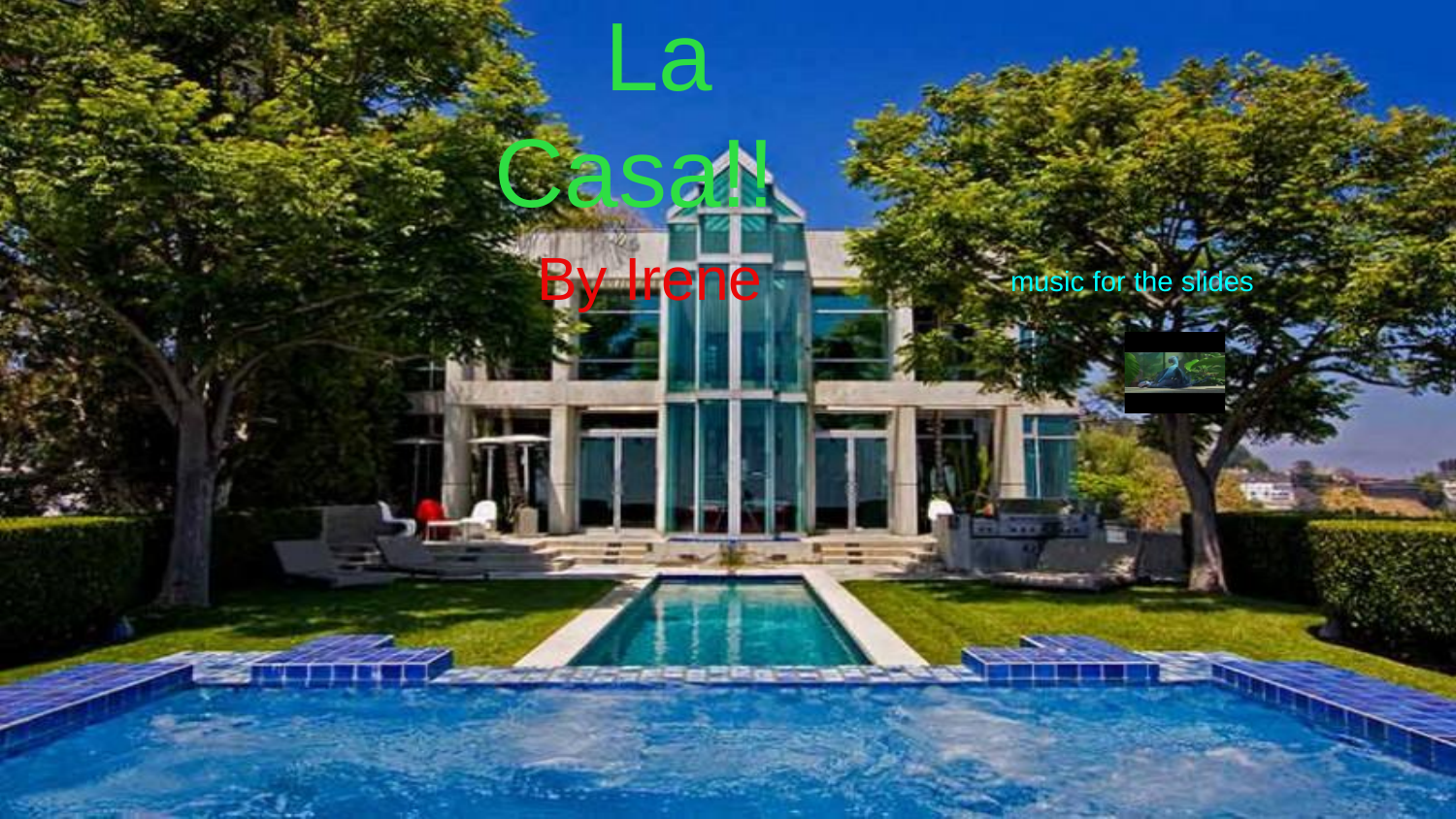

# La Casa!!
By Irene
music for the slides